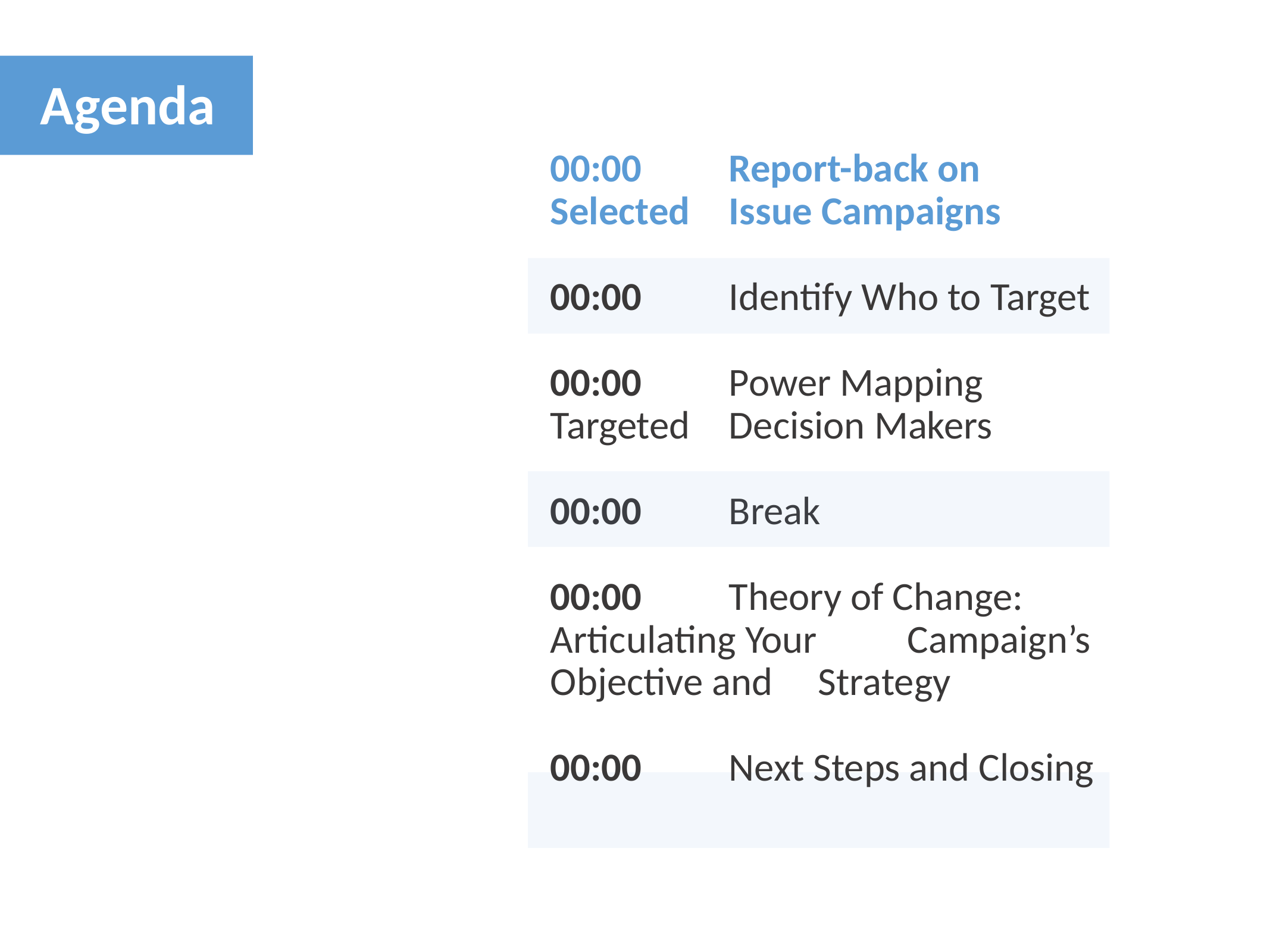

Agenda
00:00	Report-back on Selected 	Issue Campaigns

00:00	Identify Who to Target

00:00	Power Mapping Targeted 	Decision Makers

00:00	Break

00:00	Theory of Change: 	Articulating Your 	Campaign’s Objective and 	Strategy

00:00	Next Steps and Closing